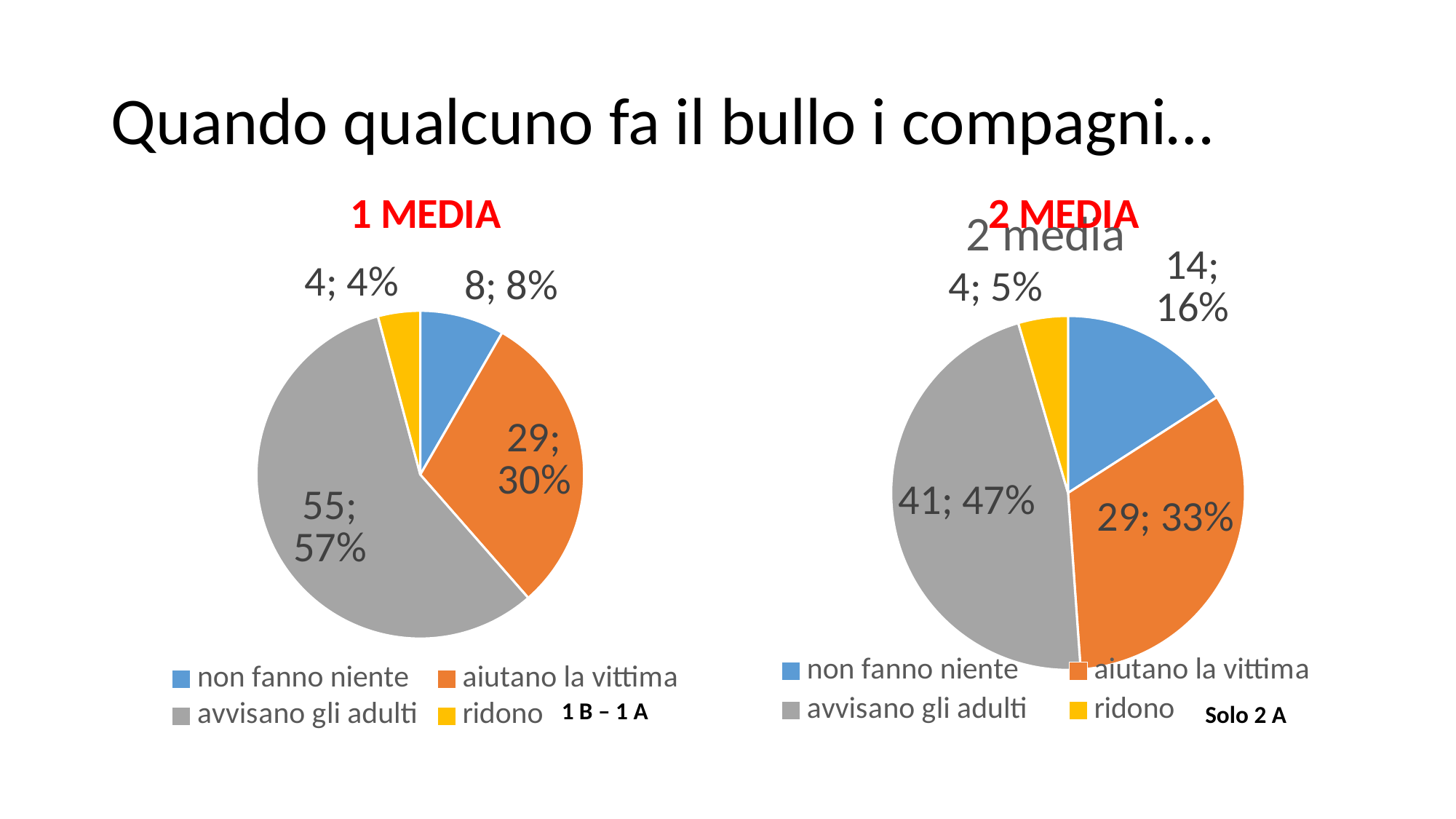

# Quando qualcuno fa il bullo i compagni…

### Chart: 1 MEDIA

| Category | 1 media |
|---|---|
| non fanno niente | 8.0 |
| aiutano la vittima | 29.0 |
| avvisano gli adulti | 55.0 |
| ridono | 4.0 |

### Chart: 2 MEDIA

| Category | 2 media |
|---|---|
| non fanno niente | 14.0 |
| aiutano la vittima | 29.0 |
| avvisano gli adulti | 41.0 |
| ridono | 4.0 |

### Chart: 2 media

| Category |
|---|
1 B – 1 A
Solo 2 A